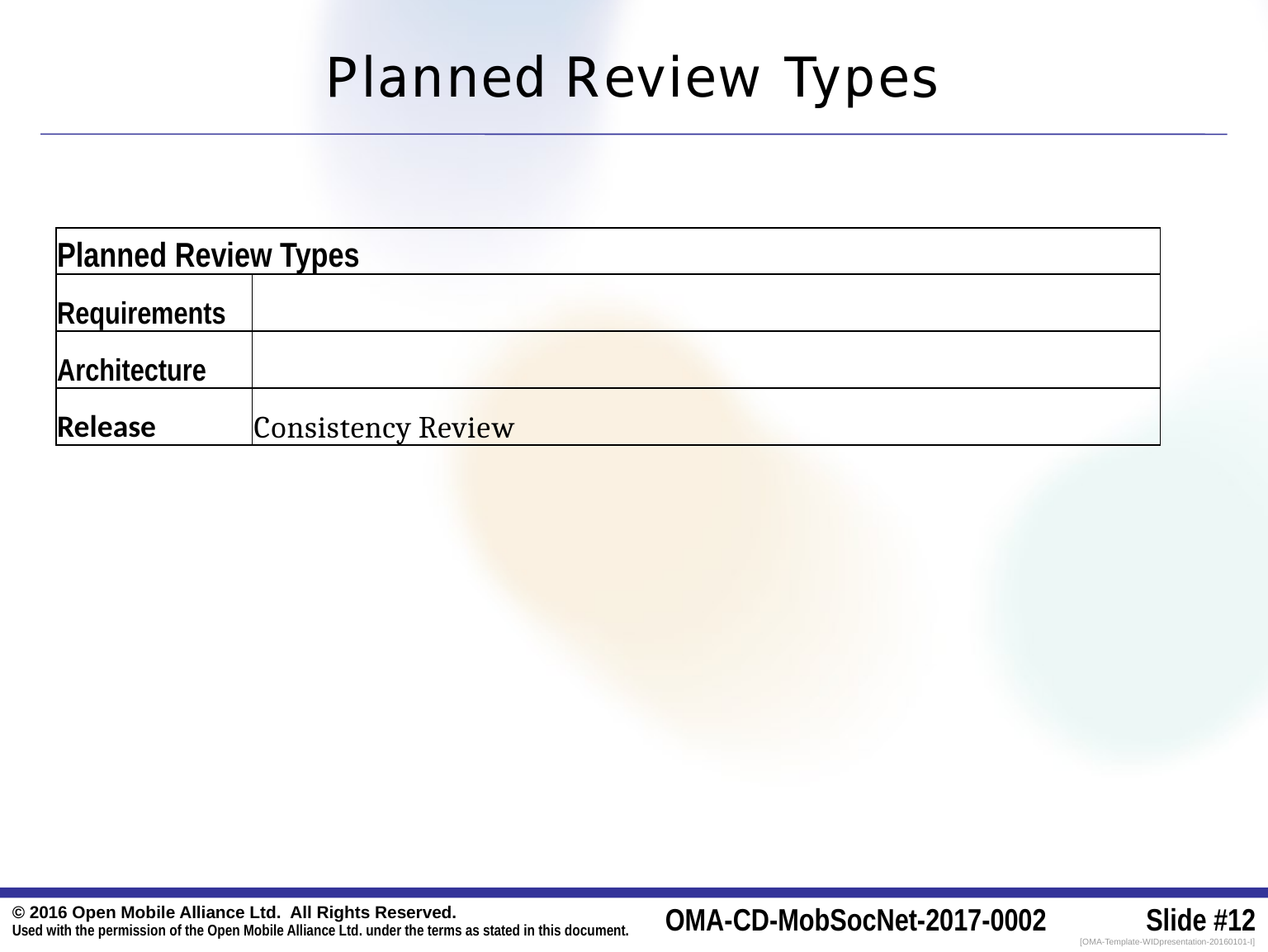

# Planned Review Types
| Planned Review Types |  |
| --- | --- |
| Requirements |  |
| Architecture |  |
| Release | Consistency Review |